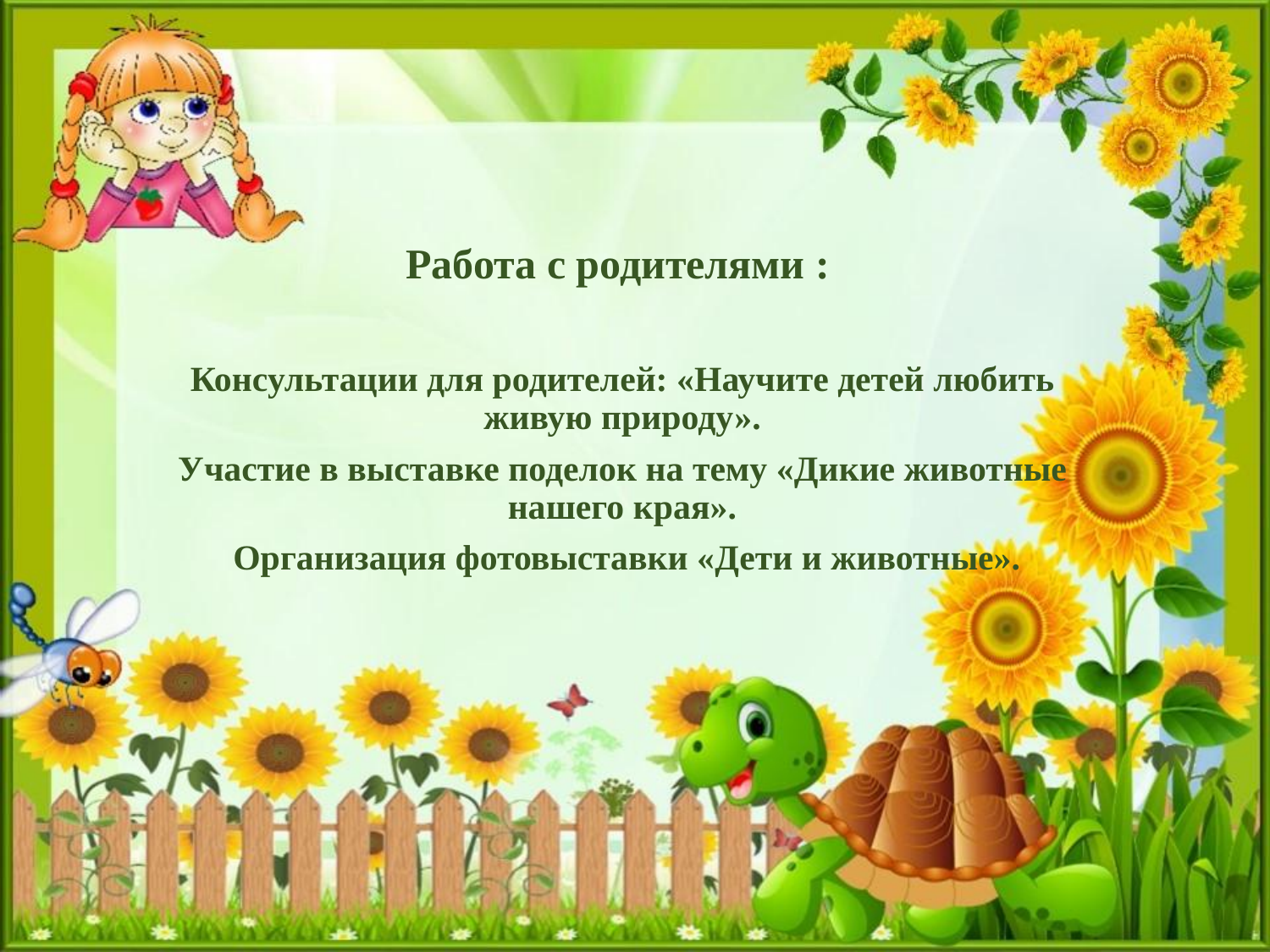

# Работа с родителями :
Консультации для родителей: «Научите детей любить живую природу».
Участие в выставке поделок на тему «Дикие животные нашего края».
 Организация фотовыставки «Дети и животные».